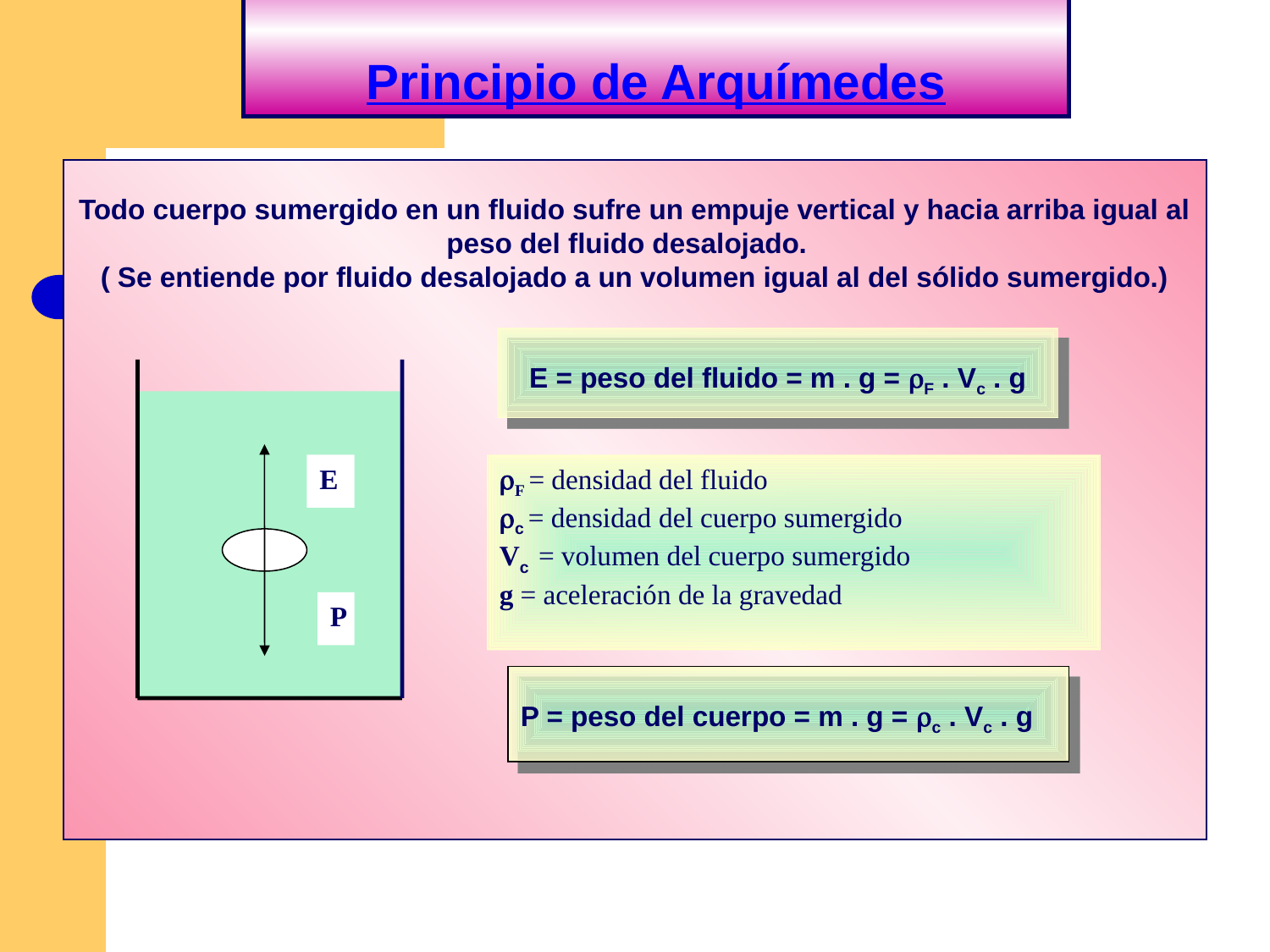

# Principio de Arquímedes

Todo cuerpo sumergido en un fluido sufre un empuje vertical y hacia arriba igual al peso del fluido desalojado.
( Se entiende por fluido desalojado a un volumen igual al del sólido sumergido.)

E = peso del fluido = m . g = ρF . Vc . g

E
ρF = densidad del fluido
ρc = densidad del cuerpo sumergido
Vc  = volumen del cuerpo sumergido
g = aceleración de la gravedad

P

P = peso del cuerpo = m . g = ρc . Vc . g